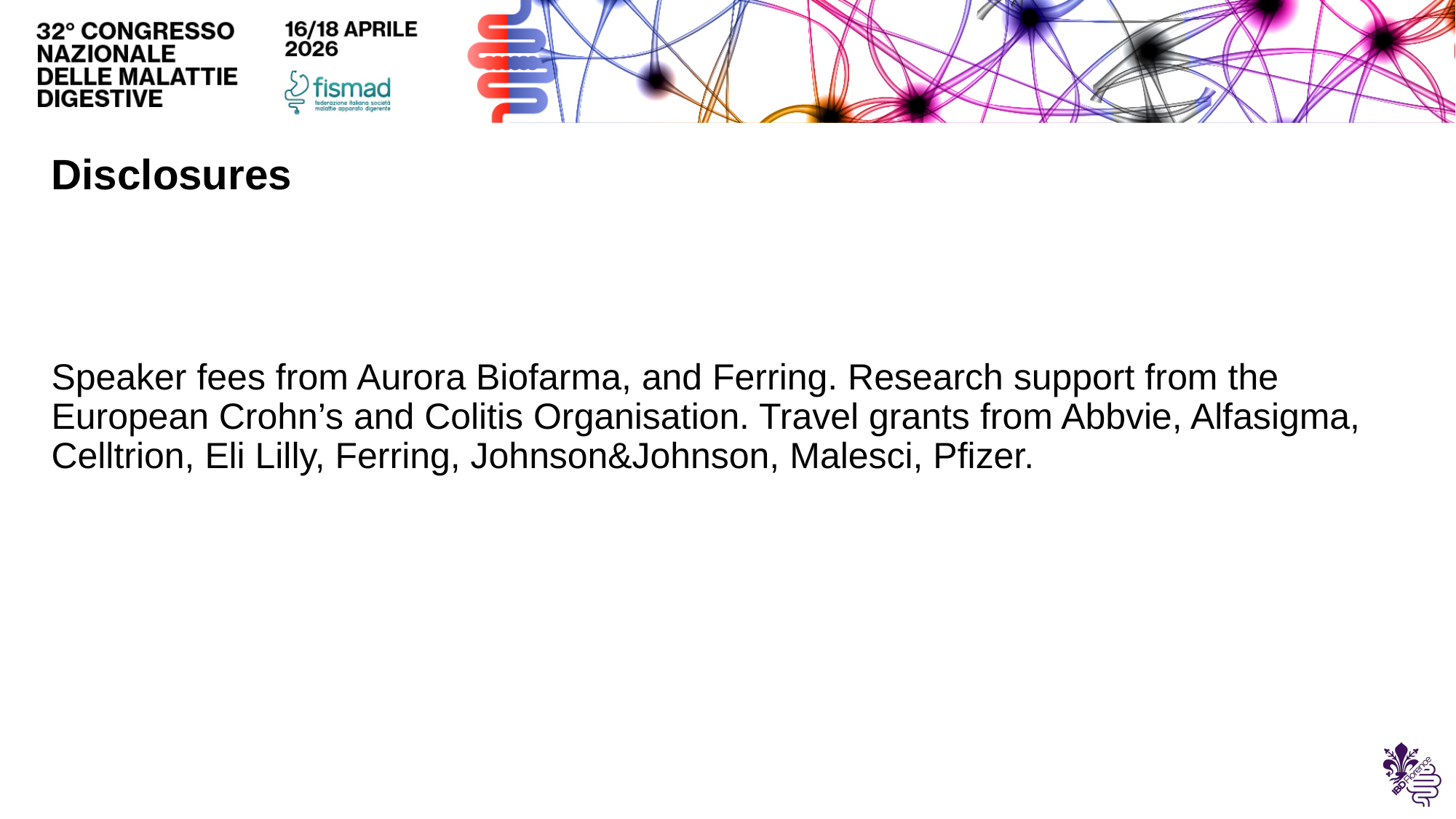

Disclosures

Speaker fees from Aurora Biofarma, and Ferring. Research support from the European Crohn’s and Colitis Organisation. Travel grants from Abbvie, Alfasigma, Celltrion, Eli Lilly, Ferring, Johnson&Johnson, Malesci, Pfizer.